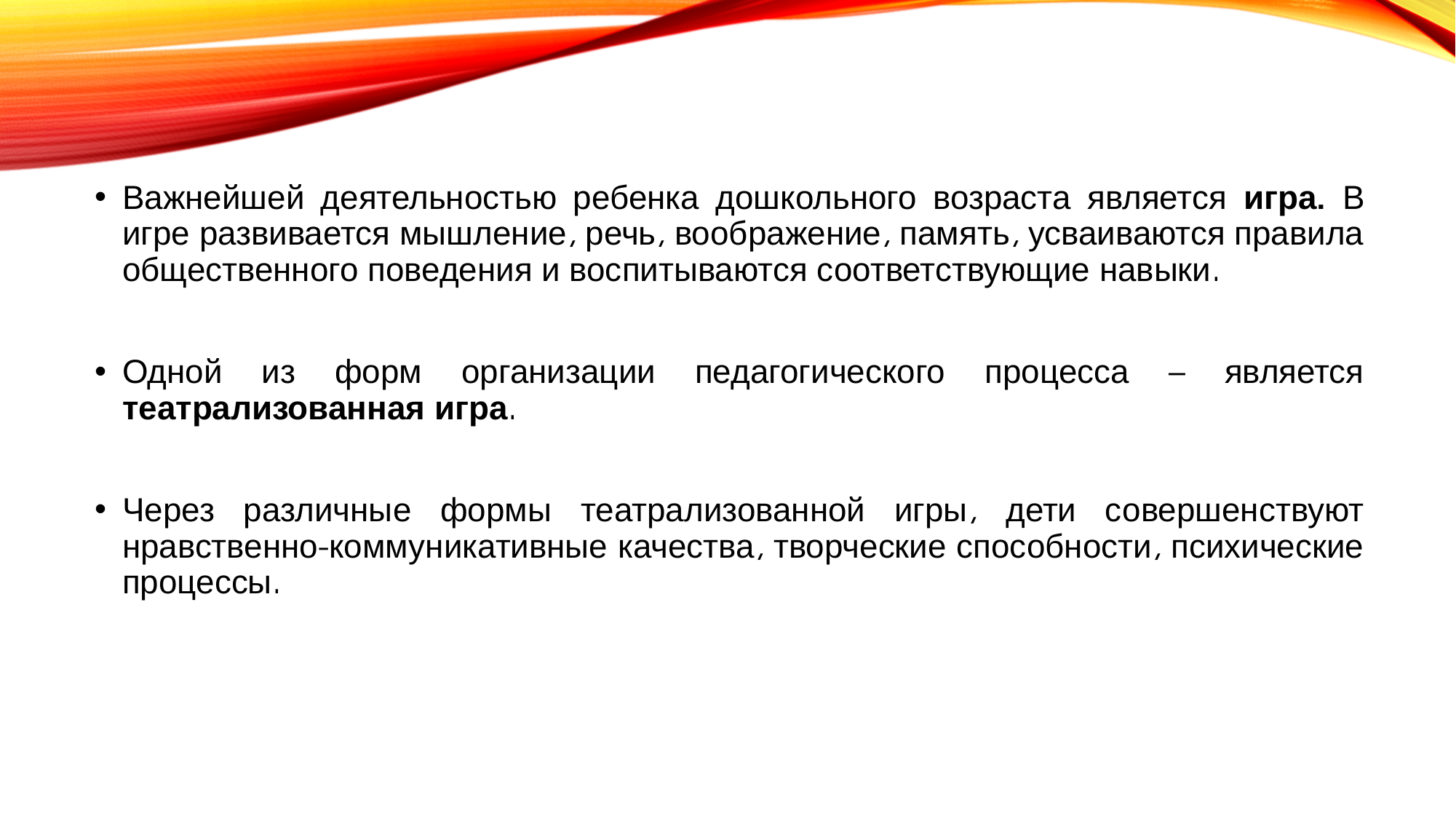

Важнейшей деятельностью ребенка дошкольного возраста является игра. В игре развивается мышление, речь, воображение, память, усваиваются правила общественного поведения и воспитываются соответствующие навыки.

Одной из форм организации педагогического процесса – является театрализованная игра.

Через различные формы театрализованной игры, дети совершенствуют нравственно-коммуникативные качества, творческие способности, психические процессы.